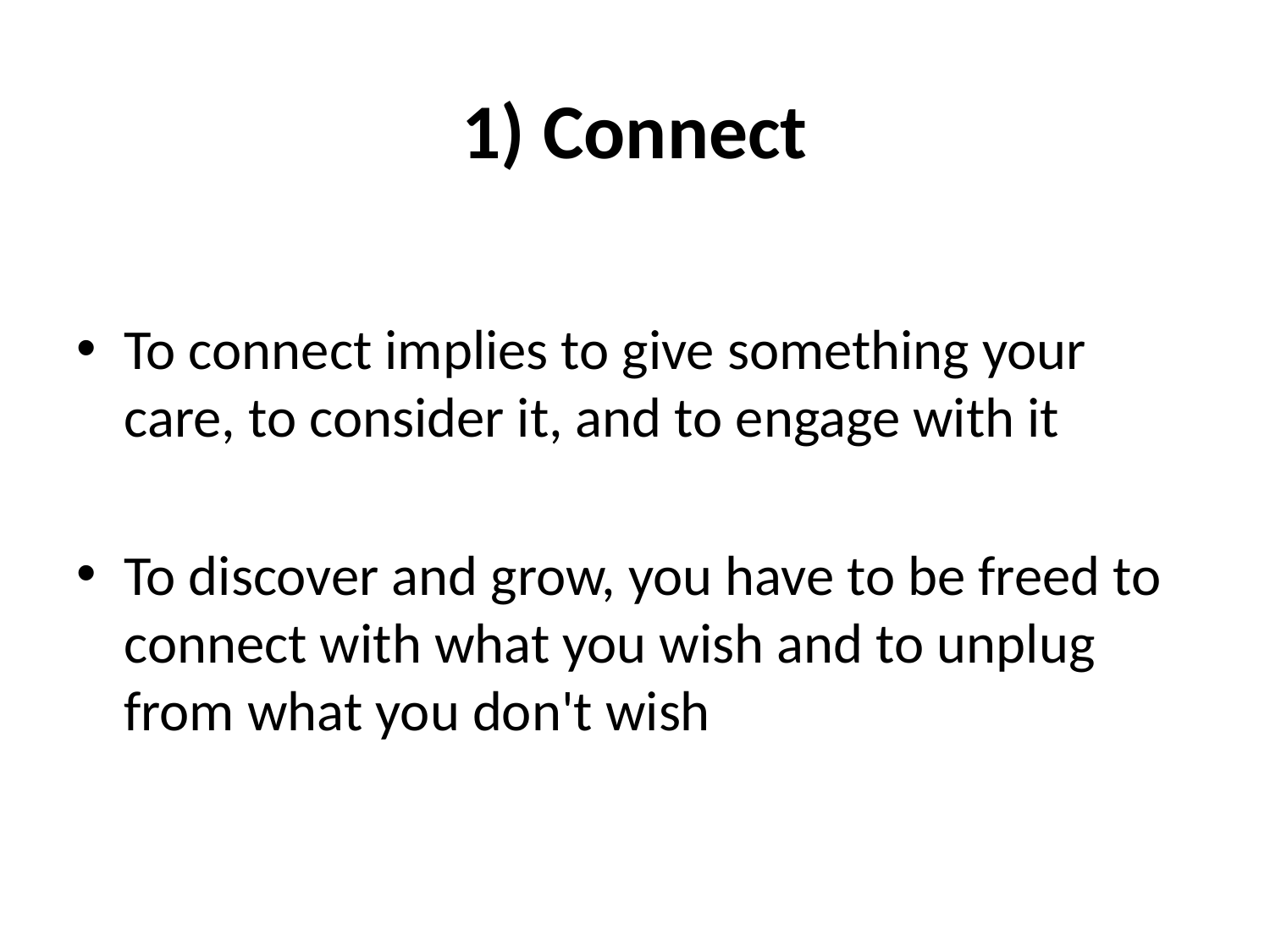

# 1) Connect
To connect implies to give something your care, to consider it, and to engage with it

To discover and grow, you have to be freed to connect with what you wish and to unplug from what you don't wish